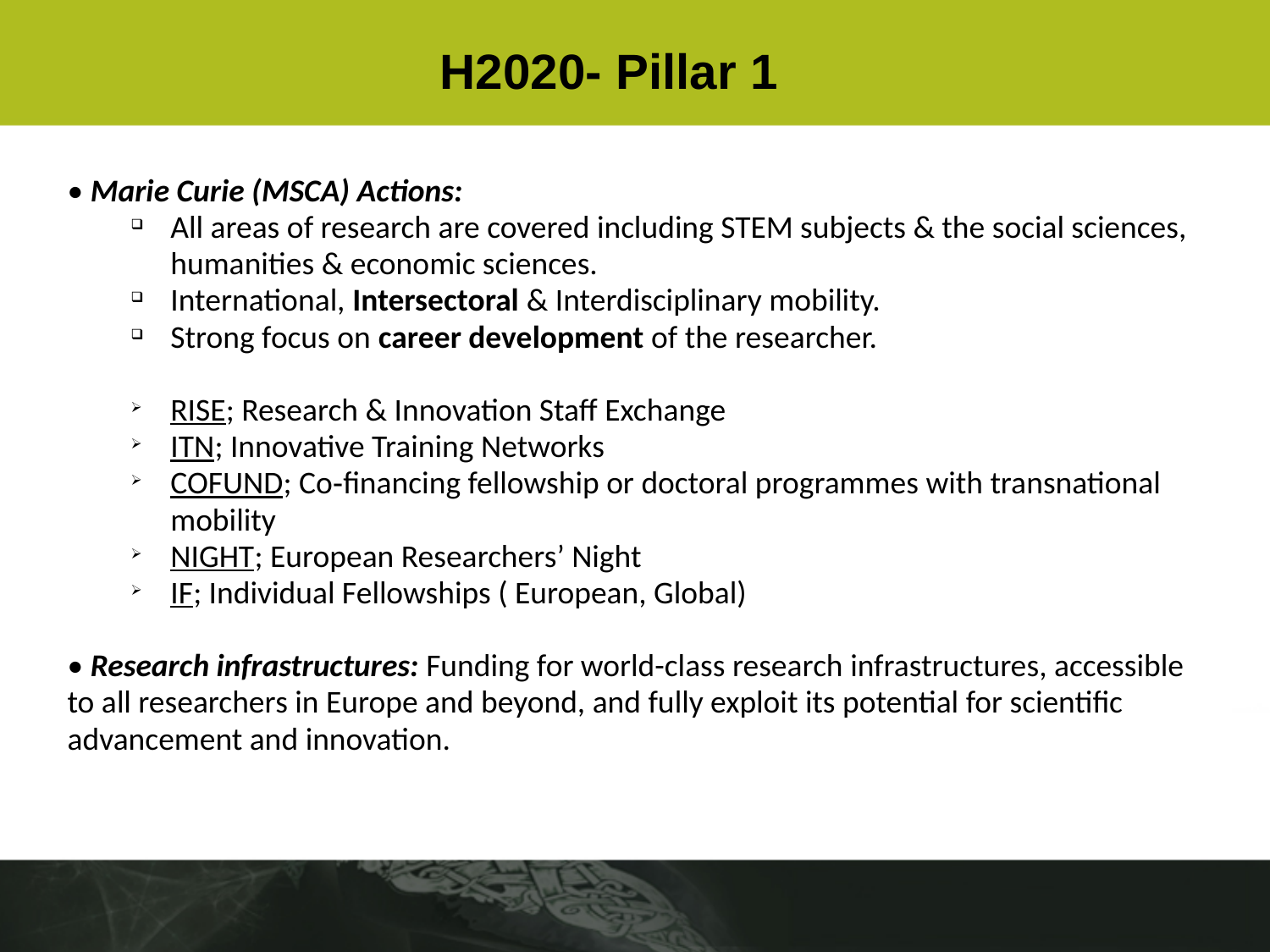

# H2020- Pillar 1
• Marie Curie (MSCA) Actions:
All areas of research are covered including STEM subjects & the social sciences, humanities & economic sciences.
International, Intersectoral & Interdisciplinary mobility.
Strong focus on career development of the researcher.

RISE; Research & Innovation Staff Exchange
ITN; Innovative Training Networks
COFUND; Co‐financing fellowship or doctoral programmes with transnational mobility
NIGHT; European Researchers’ Night
IF; Individual Fellowships ( European, Global)

• Research infrastructures: Funding for world-class research infrastructures, accessible to all researchers in Europe and beyond, and fully exploit its potential for scientific advancement and innovation.